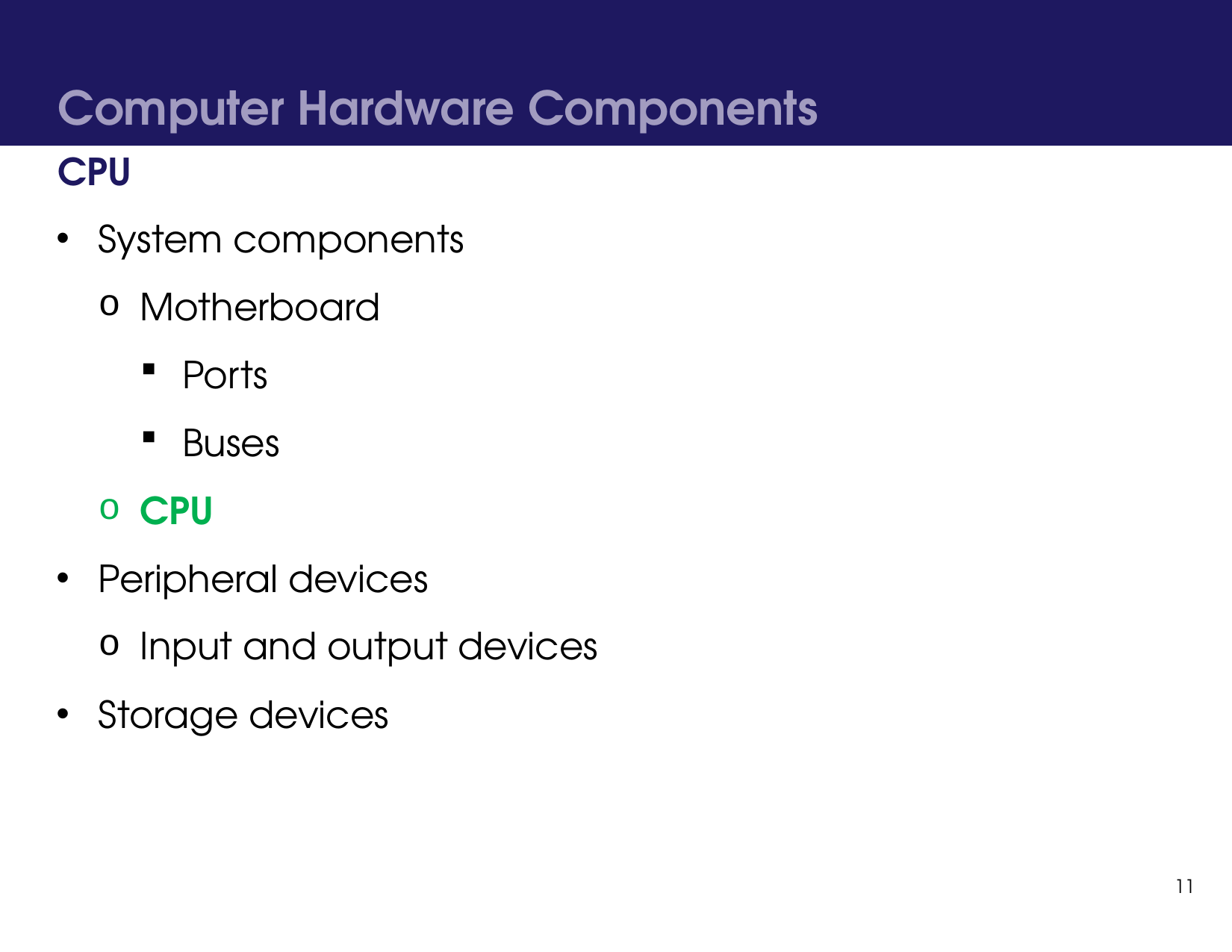

# Computer Hardware Components
CPU
System components
Motherboard
Ports
Buses
CPU
Peripheral devices
Input and output devices
Storage devices
11